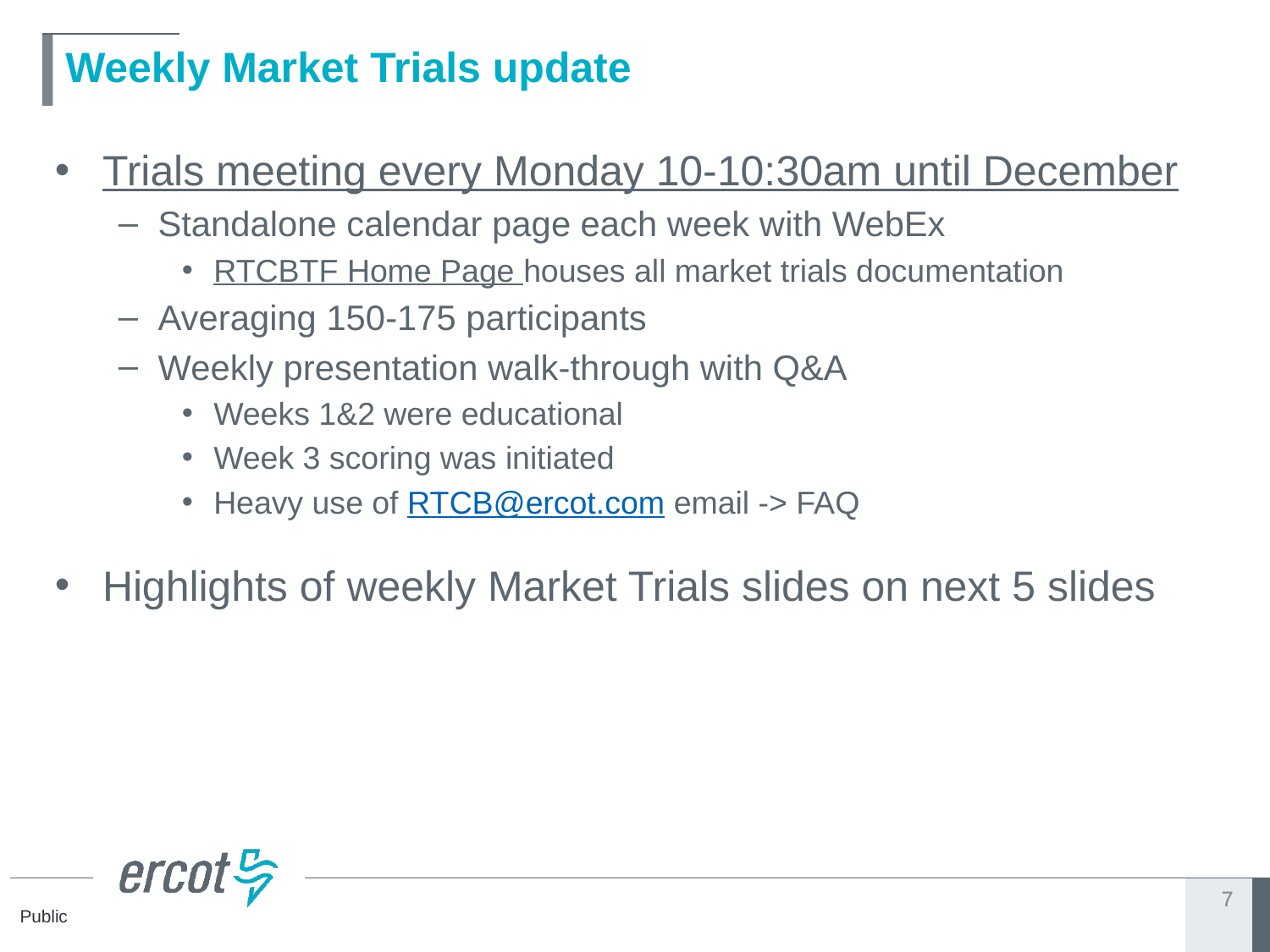

# Weekly Market Trials update
Trials meeting every Monday 10-10:30am until December
Standalone calendar page each week with WebEx
RTCBTF Home Page houses all market trials documentation
Averaging 150-175 participants
Weekly presentation walk-through with Q&A
Weeks 1&2 were educational
Week 3 scoring was initiated
Heavy use of RTCB@ercot.com email -> FAQ

Highlights of weekly Market Trials slides on next 5 slides
7